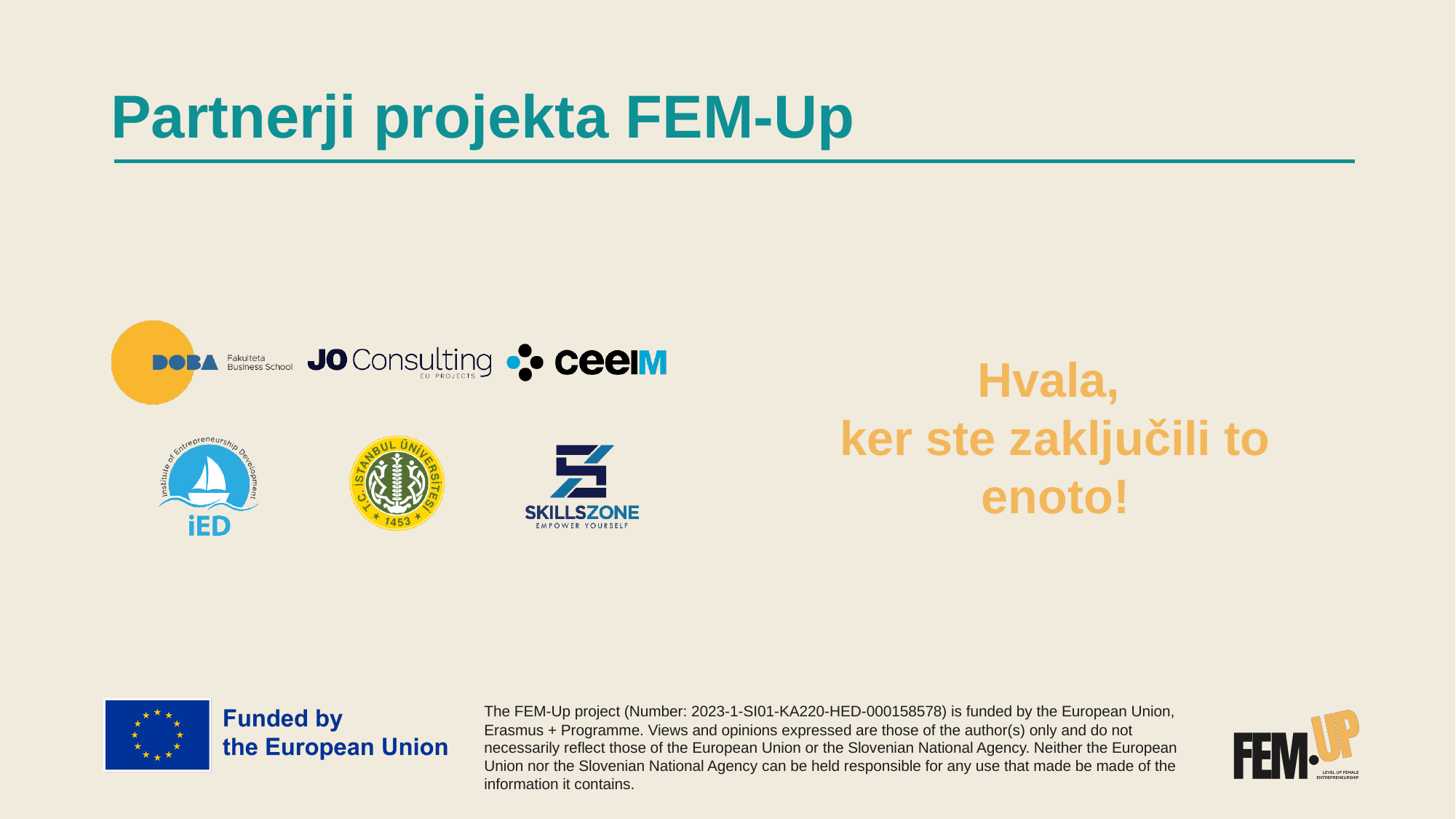

# Partnerji projekta FEM-Up
Hvala,
ker ste zaključili to enoto!​